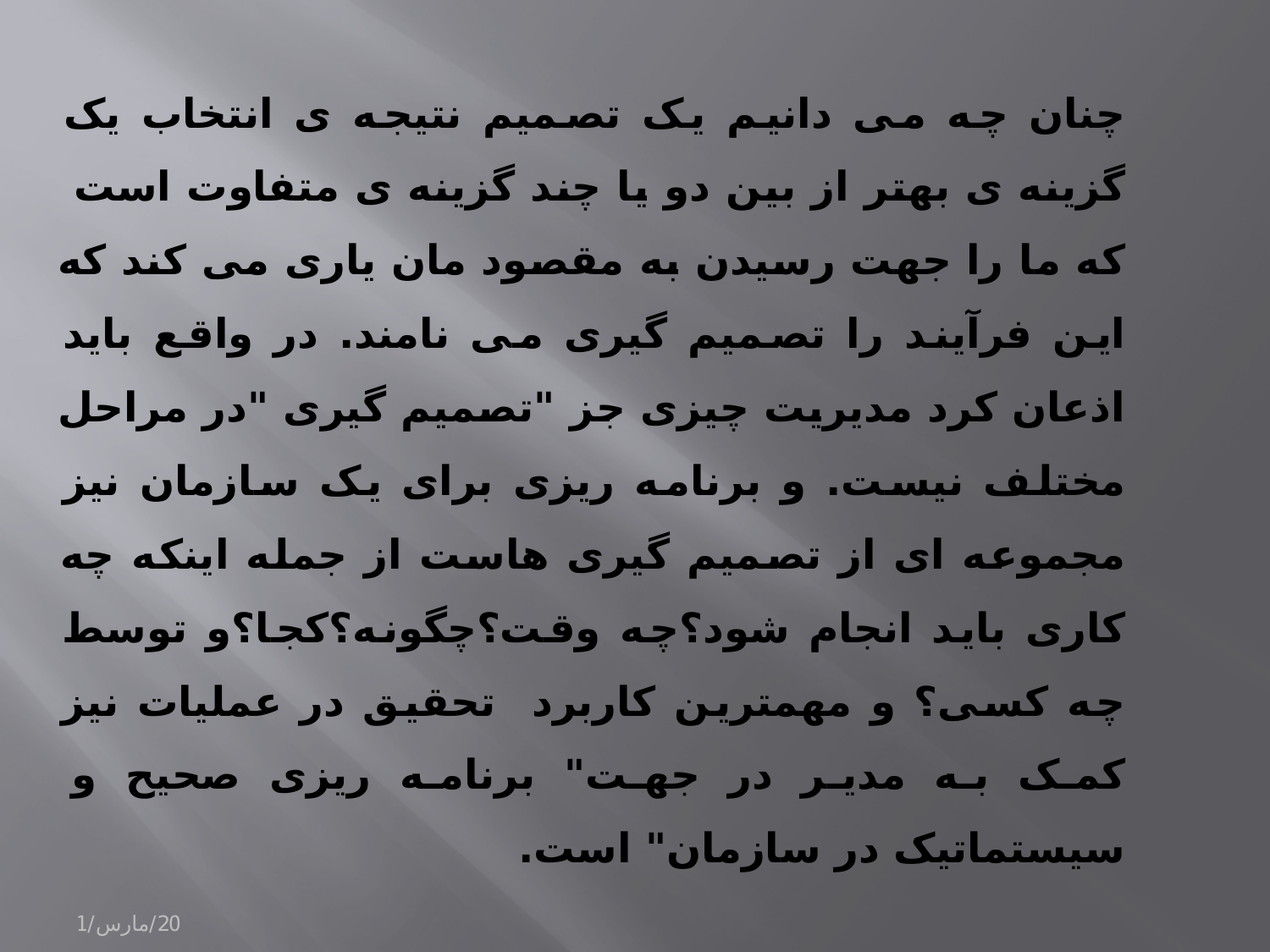

چنان چه می دانیم یک تصمیم نتیجه ی انتخاب یک گزینه ی بهتر از بین دو یا چند گزینه ی متفاوت است  که ما را جهت رسیدن به مقصود مان یاری می کند که این فرآیند را تصمیم گیری می نامند. در واقع باید اذعان کرد مدیریت چیزی جز "تصمیم گیری "در مراحل مختلف نیست. و برنامه ریزی برای یک سازمان نیز مجموعه ای از تصمیم گیری هاست از جمله اینکه چه کاری باید انجام شود؟چه وقت؟چگونه؟کجا؟و توسط چه کسی؟ و مهمترین کاربرد  تحقیق در عملیات نیز کمک به مدیر در جهت" برنامه ریزی صحیح و سیستماتیک در سازمان" است.
20/مارس/1